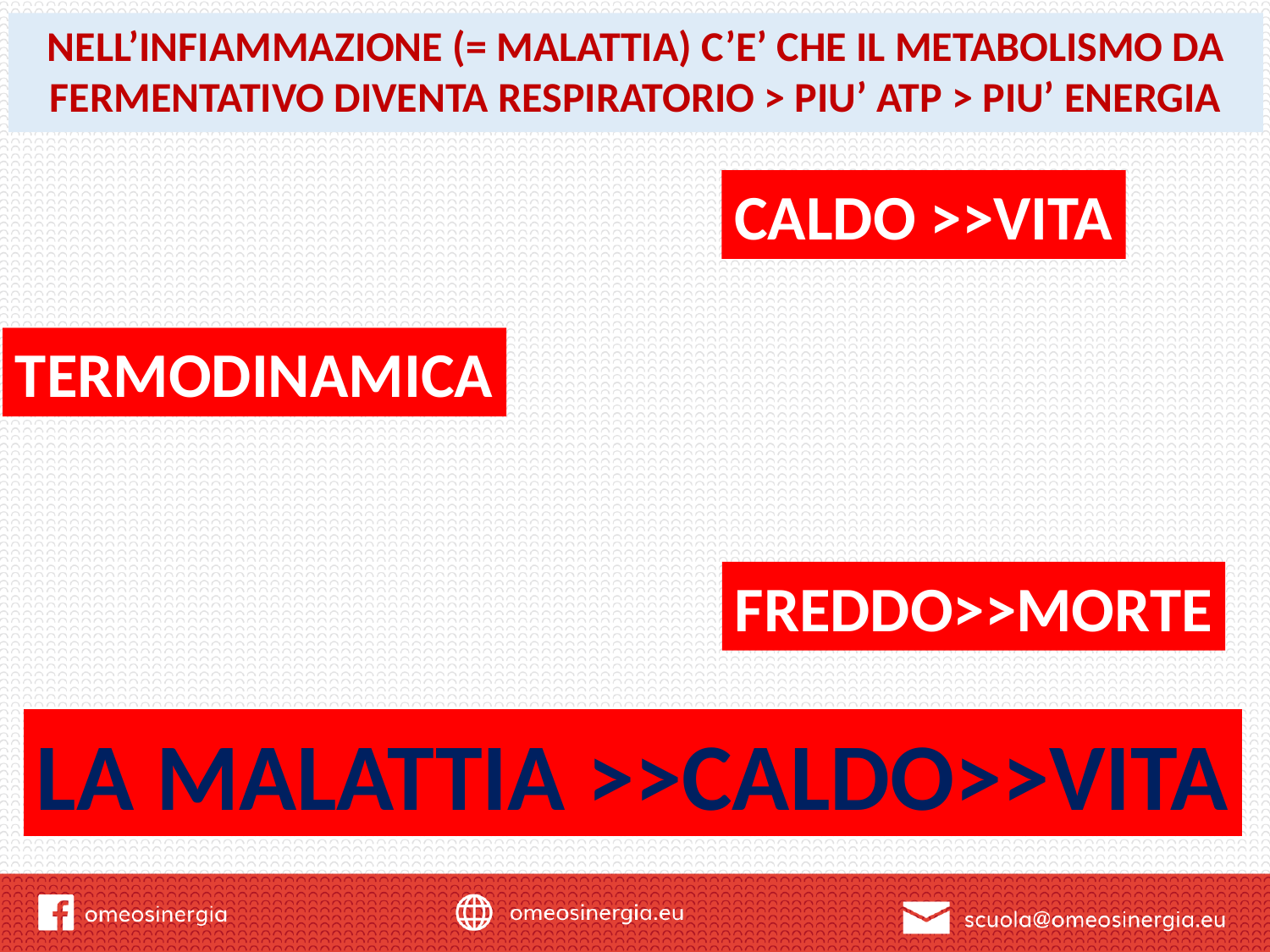

NELL’INFIAMMAZIONE (= MALATTIA) C’E’ CHE IL METABOLISMO DA FERMENTATIVO DIVENTA RESPIRATORIO > PIU’ ATP > PIU’ ENERGIA
CALDO >>VITA
TERMODINAMICA
FREDDO>>MORTE
LA MALATTIA >>CALDO>>VITA